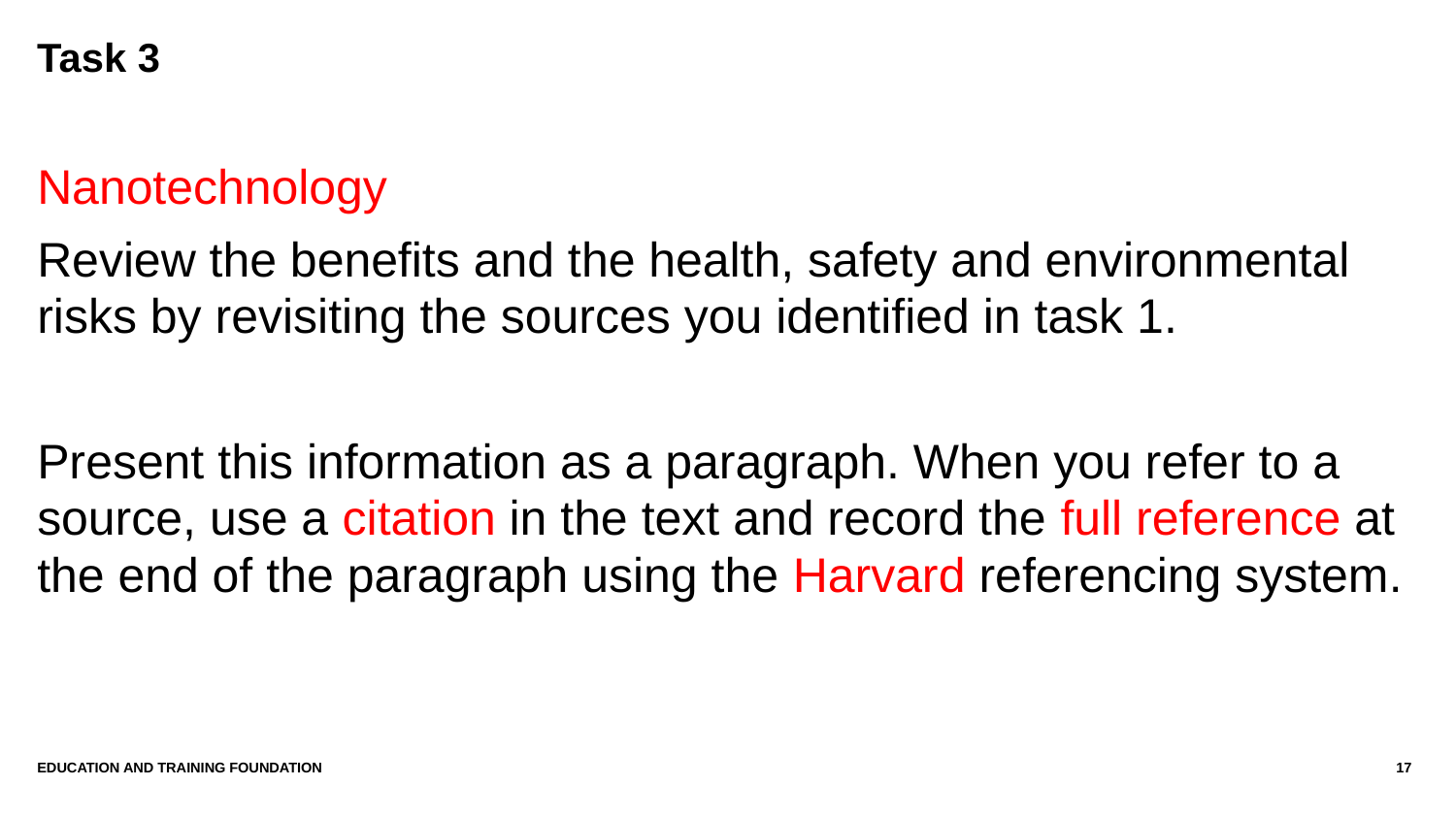

# Task 3
Nanotechnology
Review the benefits and the health, safety and environmental risks by revisiting the sources you identified in task 1.

Present this information as a paragraph. When you refer to a source, use a citation in the text and record the full reference at the end of the paragraph using the Harvard referencing system.

Education AND Training Foundation
17